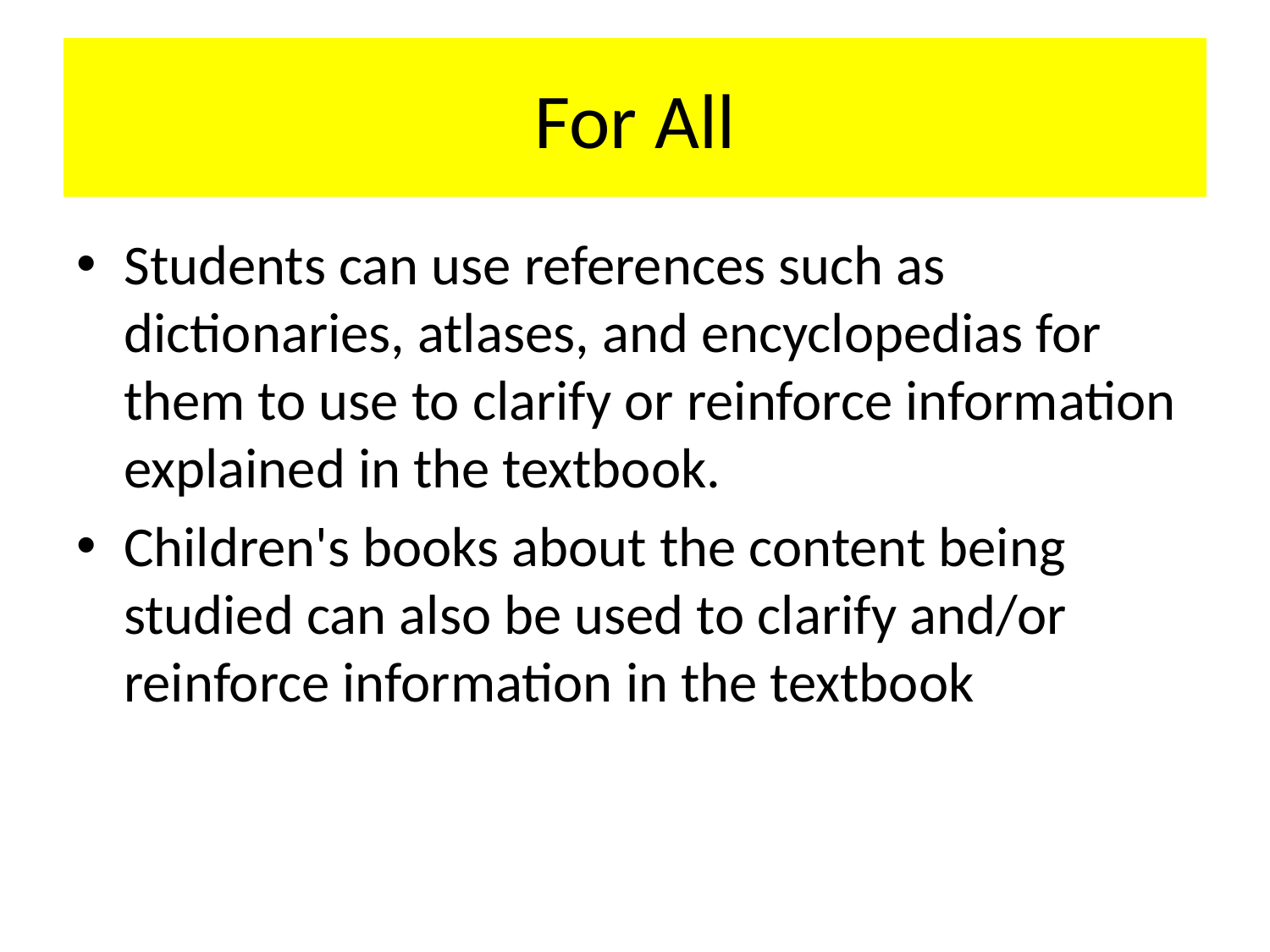

# For All
Students can use references such as dictionaries, atlases, and encyclopedias for them to use to clarify or reinforce information explained in the textbook.
Children's books about the content being studied can also be used to clarify and/or reinforce information in the textbook